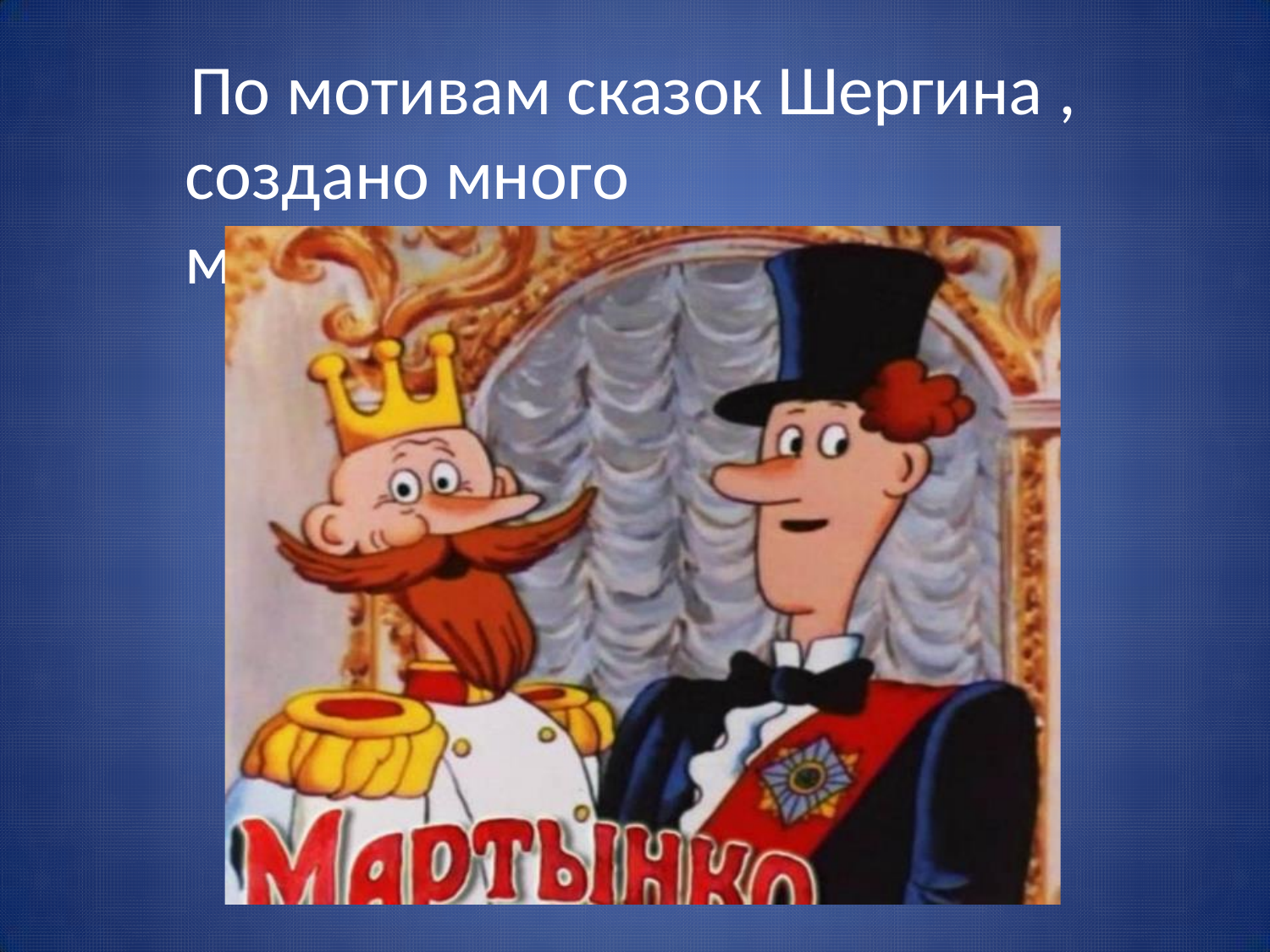

По мотивам сказок Шергина ,
создано много мультфильмов